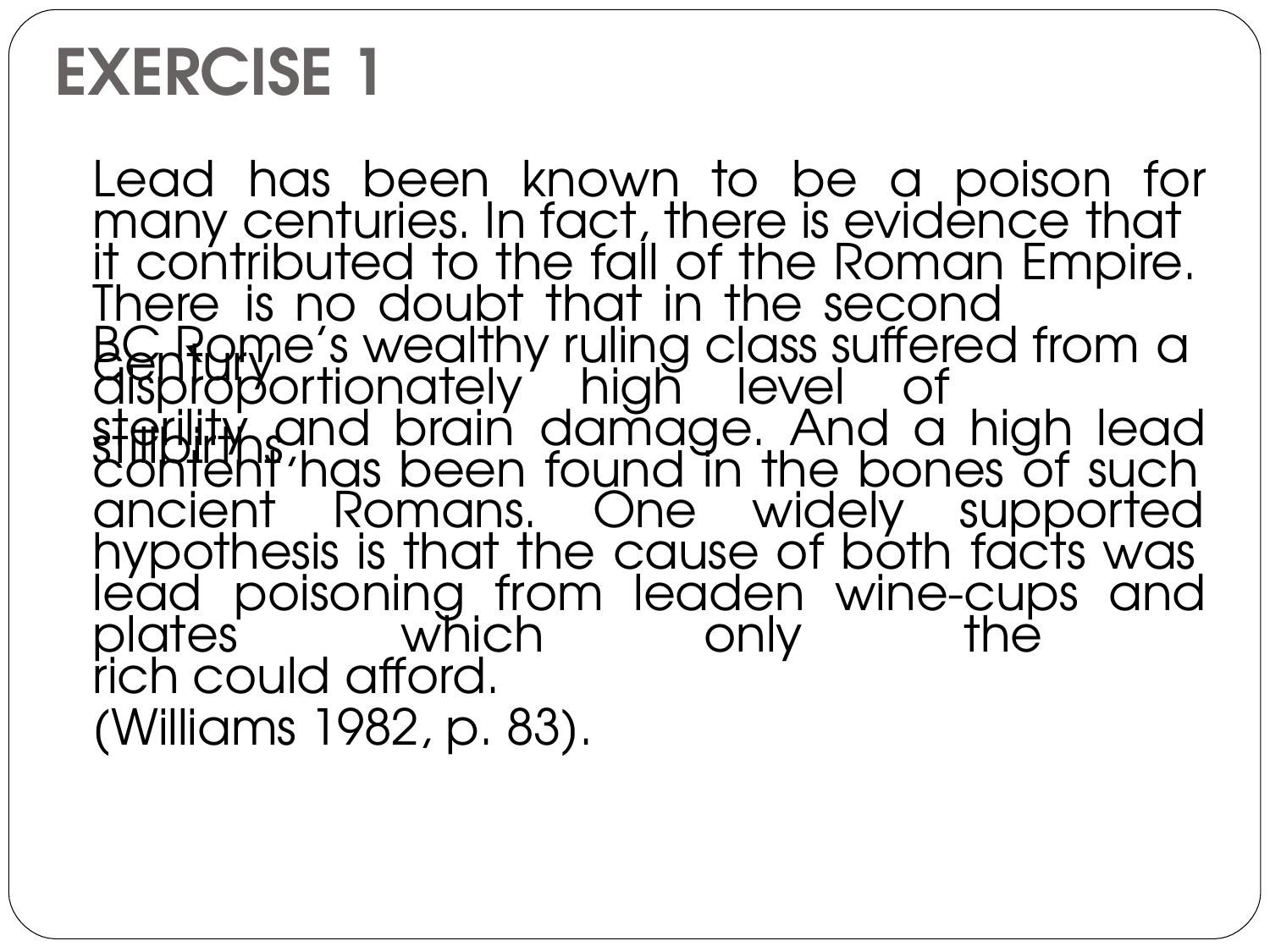

# EXERCISE 1
Lead	has	been	known	to	be	a	poison	for
many centuries. In fact, there is evidence that
it contributed to the fall of the Roman Empire.
There	is	no	doubt	that	in	the	second	century
BC Rome’s wealthy ruling class suffered from a
disproportionately	high	level	of	stillbirths,
sterility	and	brain	damage.	And	a	high	lead
content has been found in the bones of such
ancient	Romans.	One	widely	supported
hypothesis is that the cause of both facts was
lead	poisoning	from	leaden	wine-cups	and
plates	which
only
the
rich could afford.
(Williams 1982, p. 83).